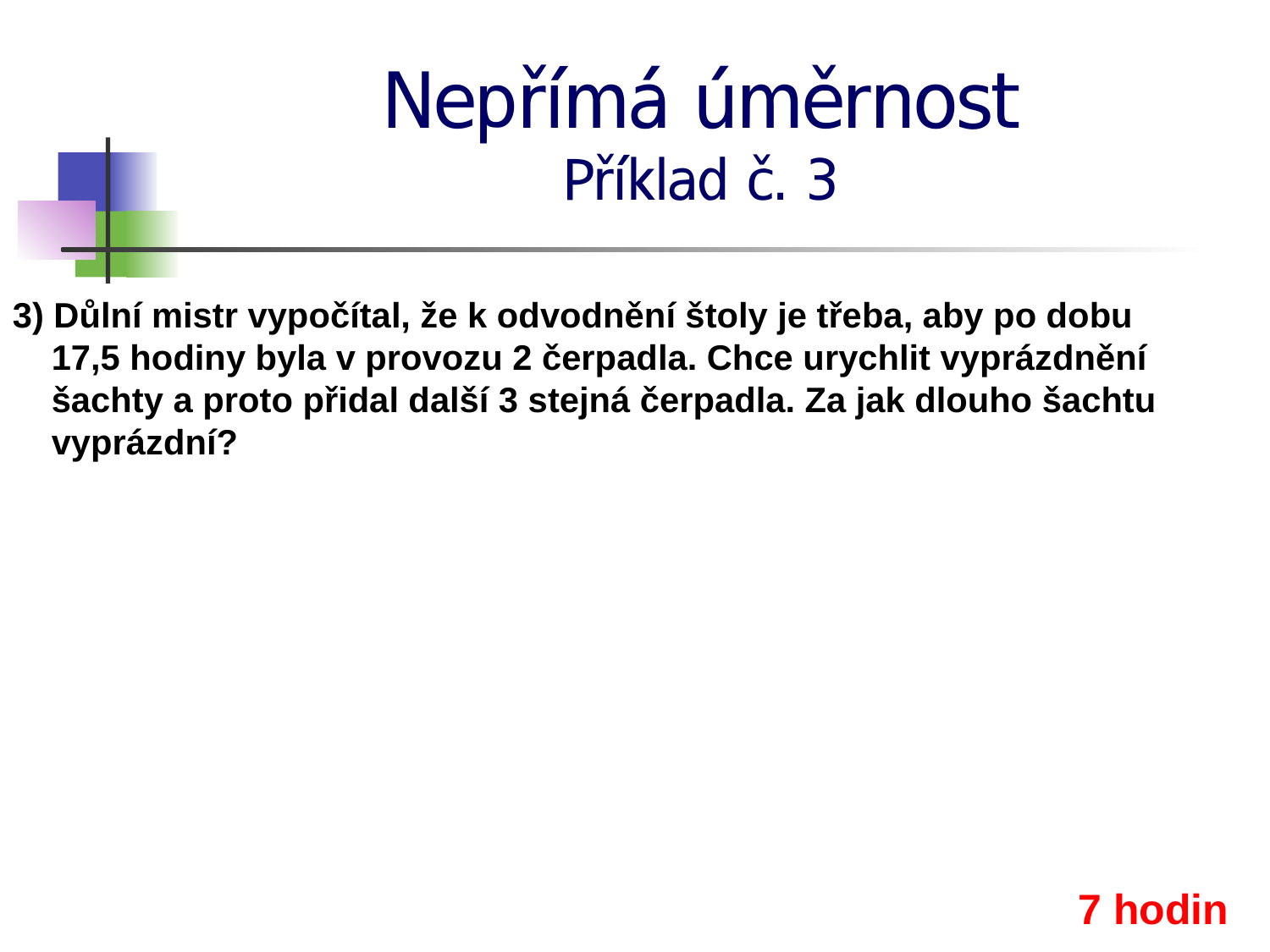

# Nepřímá úměrnost Příklad č. 3
3) Důlní mistr vypočítal, že k odvodnění štoly je třeba, aby po dobu
    17,5 hodiny byla v provozu 2 čerpadla. Chce urychlit vyprázdnění
    šachty a proto přidal další 3 stejná čerpadla. Za jak dlouho šachtu
    vyprázdní?
7 hodin